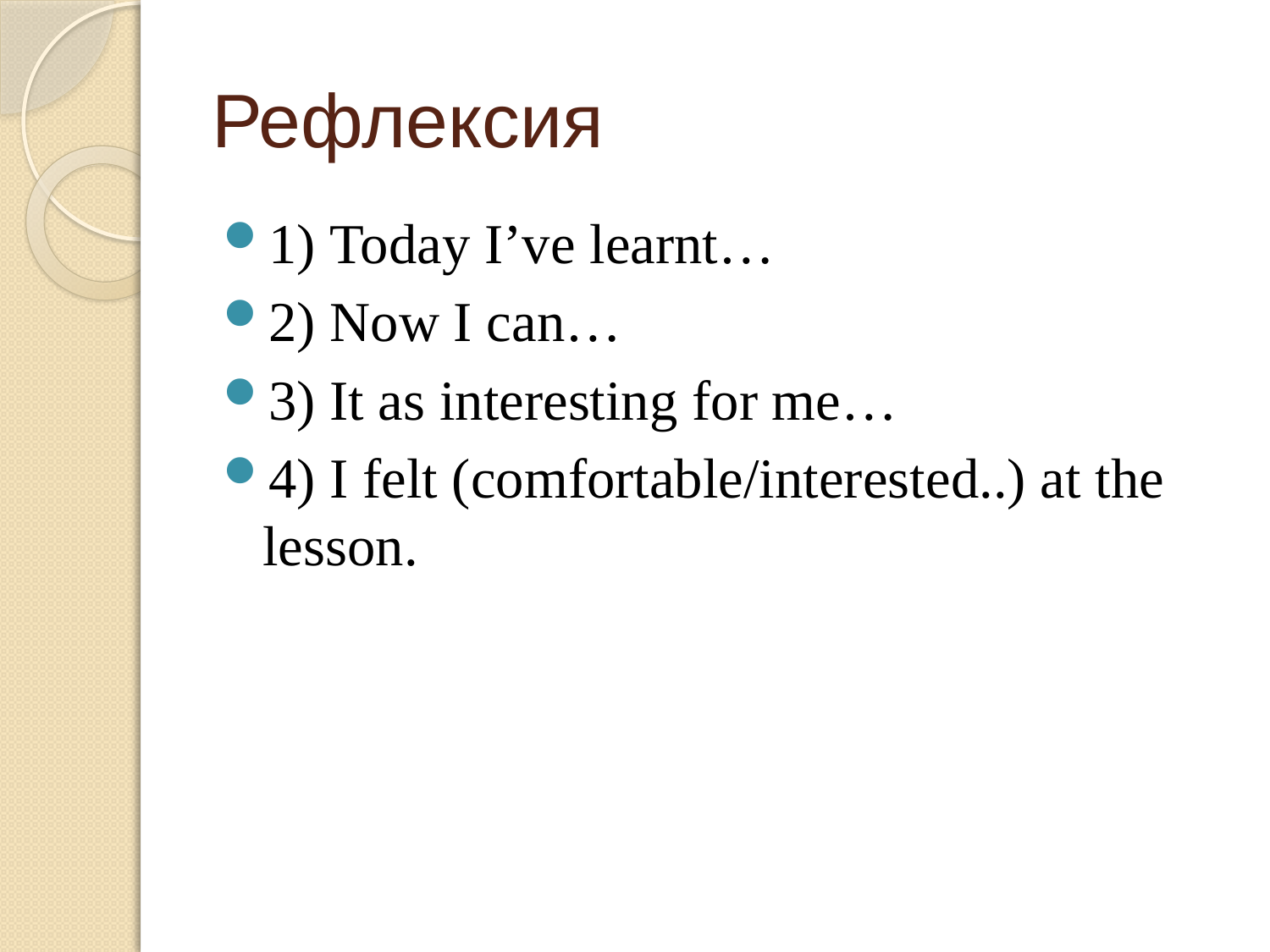

# Рефлексия
1) Today I’ve learnt…
2) Now I can…
3) It as interesting for me…
4) I felt (comfortable/interested..) at the lesson.